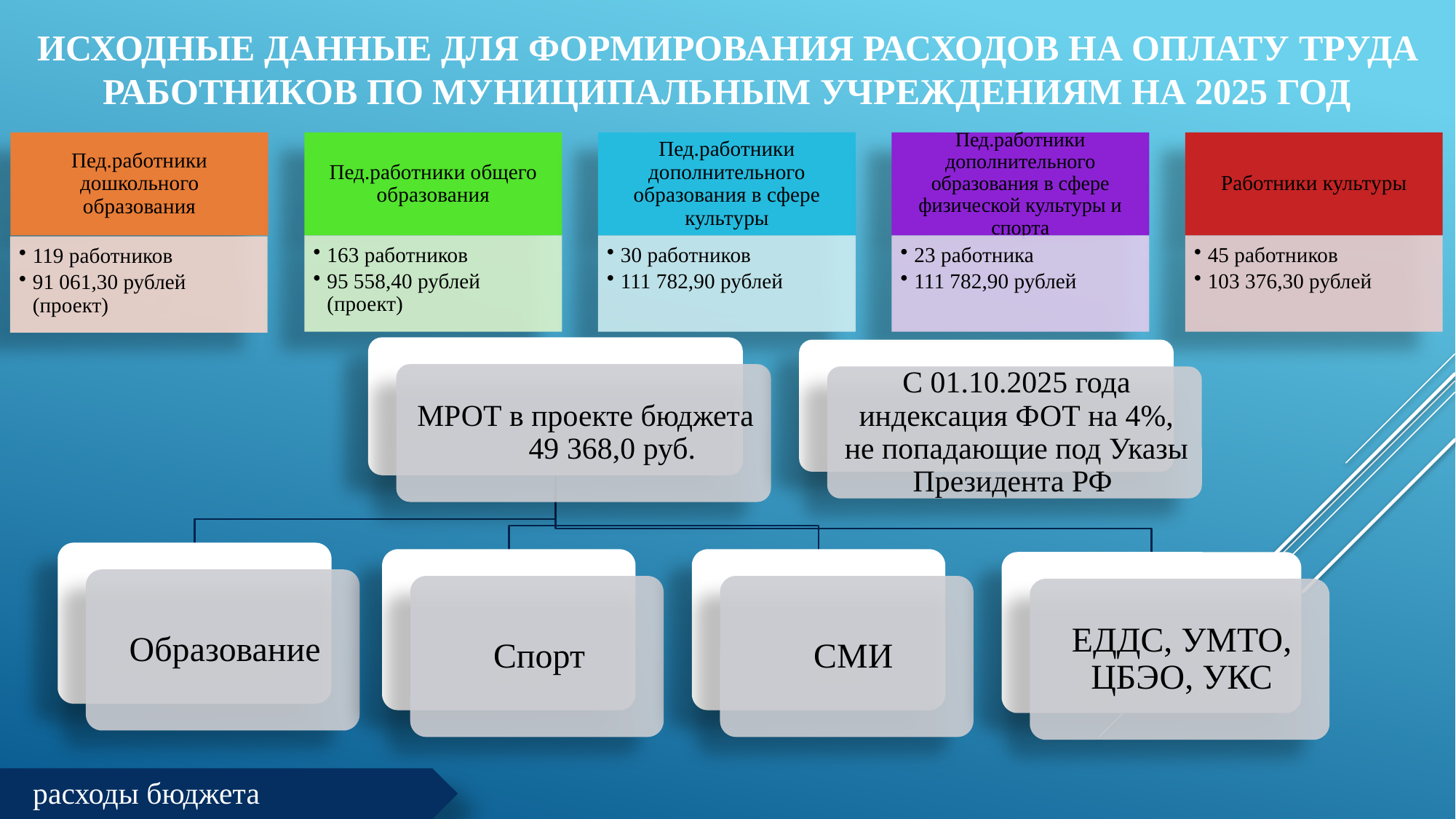

# Исходные данные для формирования расходов на оплату труда  работников по муниципальным учреждениям на 2025 год
Пед.работники дошкольного образования
119 работников
91 061,30 рублей (проект)
Пед.работники общего образования
163 работников
95 558,40 рублей (проект)
Пед.работники дополнительного образования в сфере культуры
30 работников
111 782,90 рублей
Пед.работники дополнительного образования в сфере физической культуры и спорта
23 работника
111 782,90 рублей
Работники культуры
45 работников
103 376,30 рублей
МРОТ в проекте бюджета        49 368,0 руб.
Образование
Спорт
 СМИ
ЕДДС, УМТО, ЦБЭО, УКС
С 01.10.2025 года индексация ФОТ на 4%, не попадающие под Указы Президента РФ

расходы бюджета